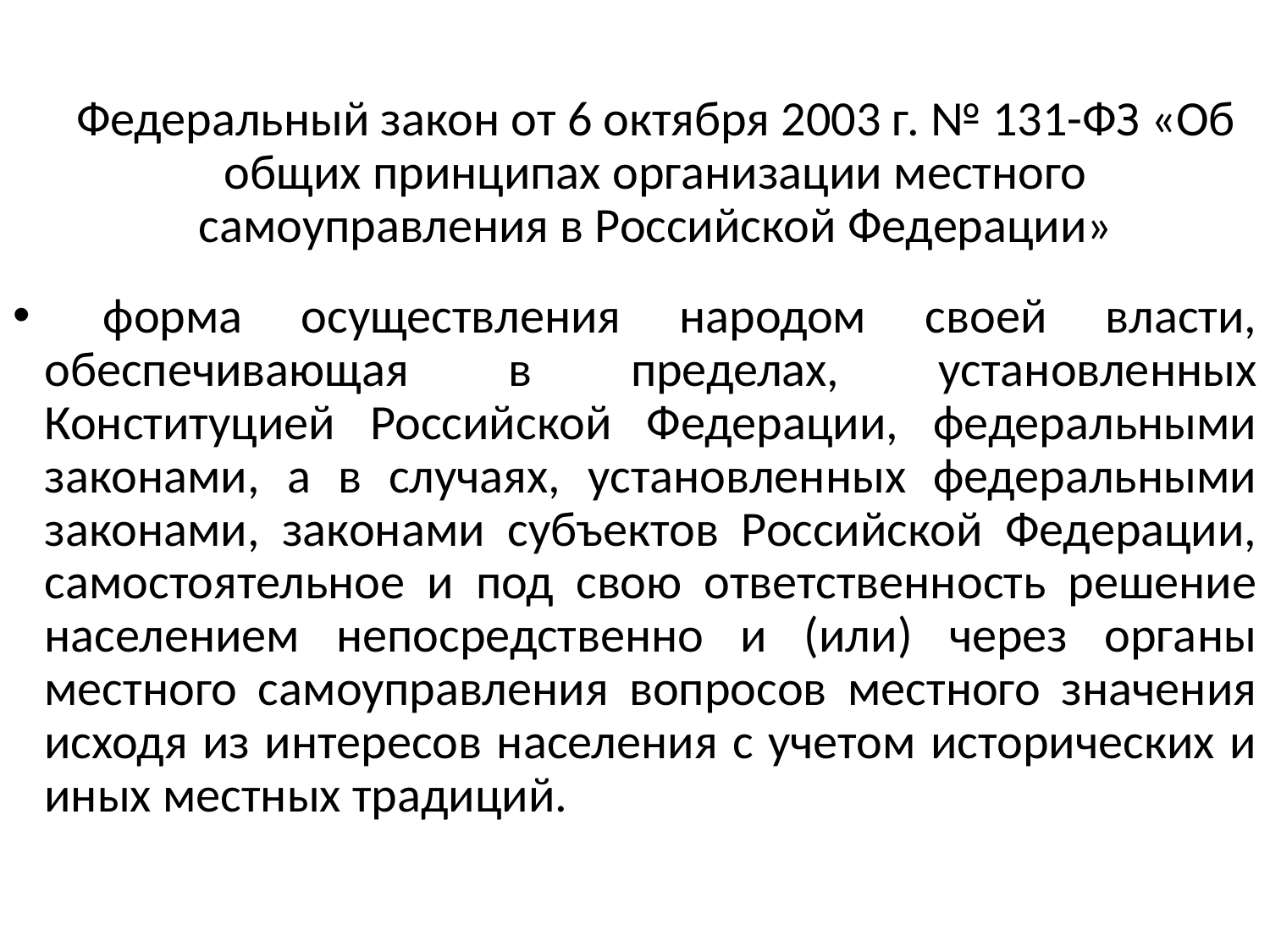

# Федеральный закон от 6 октября 2003 г. № 131-ФЗ «Об общих принципах организации местного самоуправления в Российской Федерации»
 форма осуществления народом своей власти, обеспечивающая в пределах, установленных Конституцией Российской Федерации, федеральными законами, а в случаях, установленных федеральными законами, законами субъектов Российской Федерации, самостоятельное и под свою ответственность решение населением непосредственно и (или) через органы местного самоуправления вопросов местного значения исходя из интересов населения с учетом исторических и иных местных традиций.